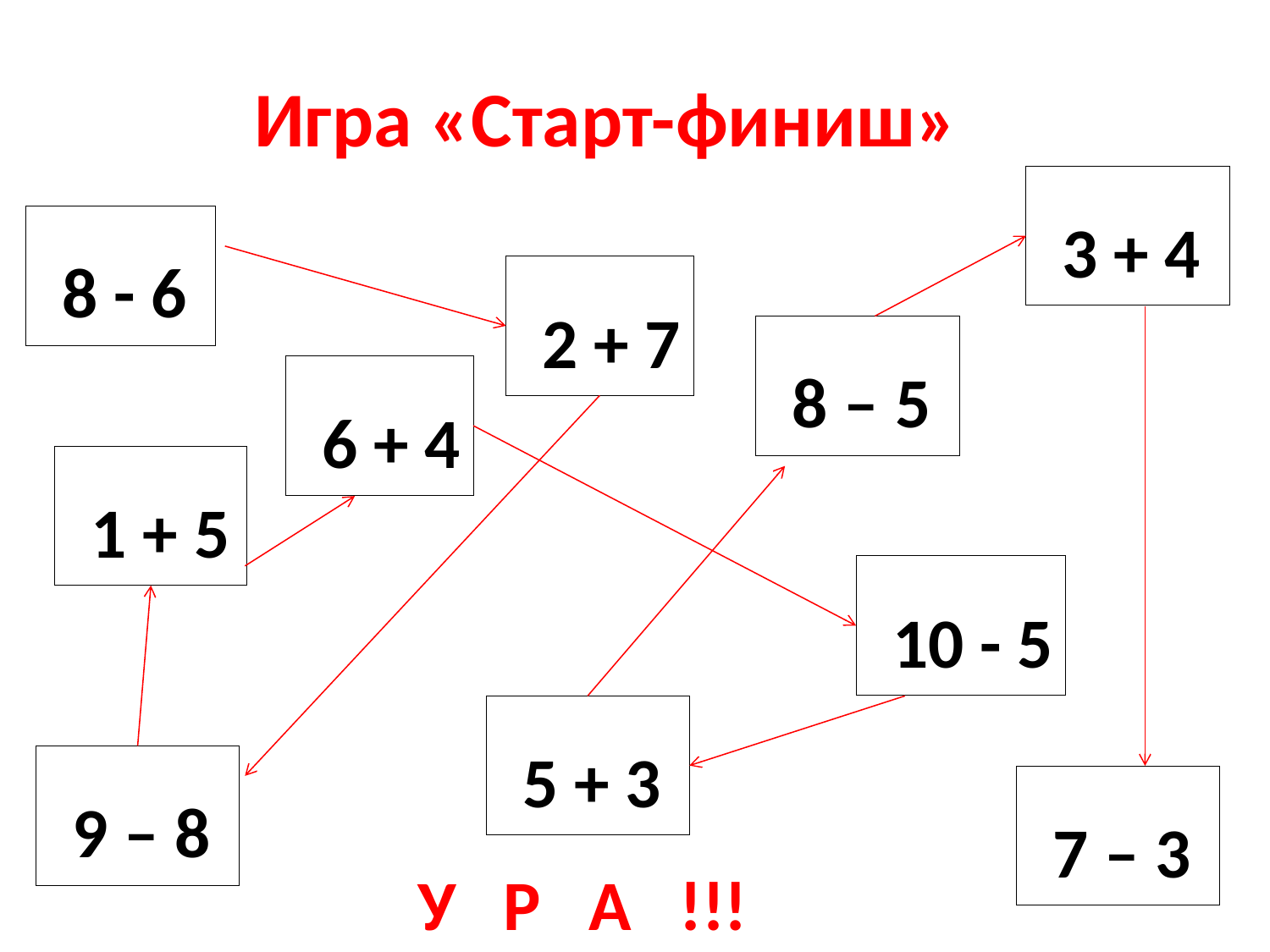

# Игра «Старт-финиш»
 3 + 4
 8 - 6
 2 + 7
 8 – 5
 6 + 4
 1 + 5
 10 - 5
 5 + 3
 9 – 8
 7 – 3
У   Р   А   !!!